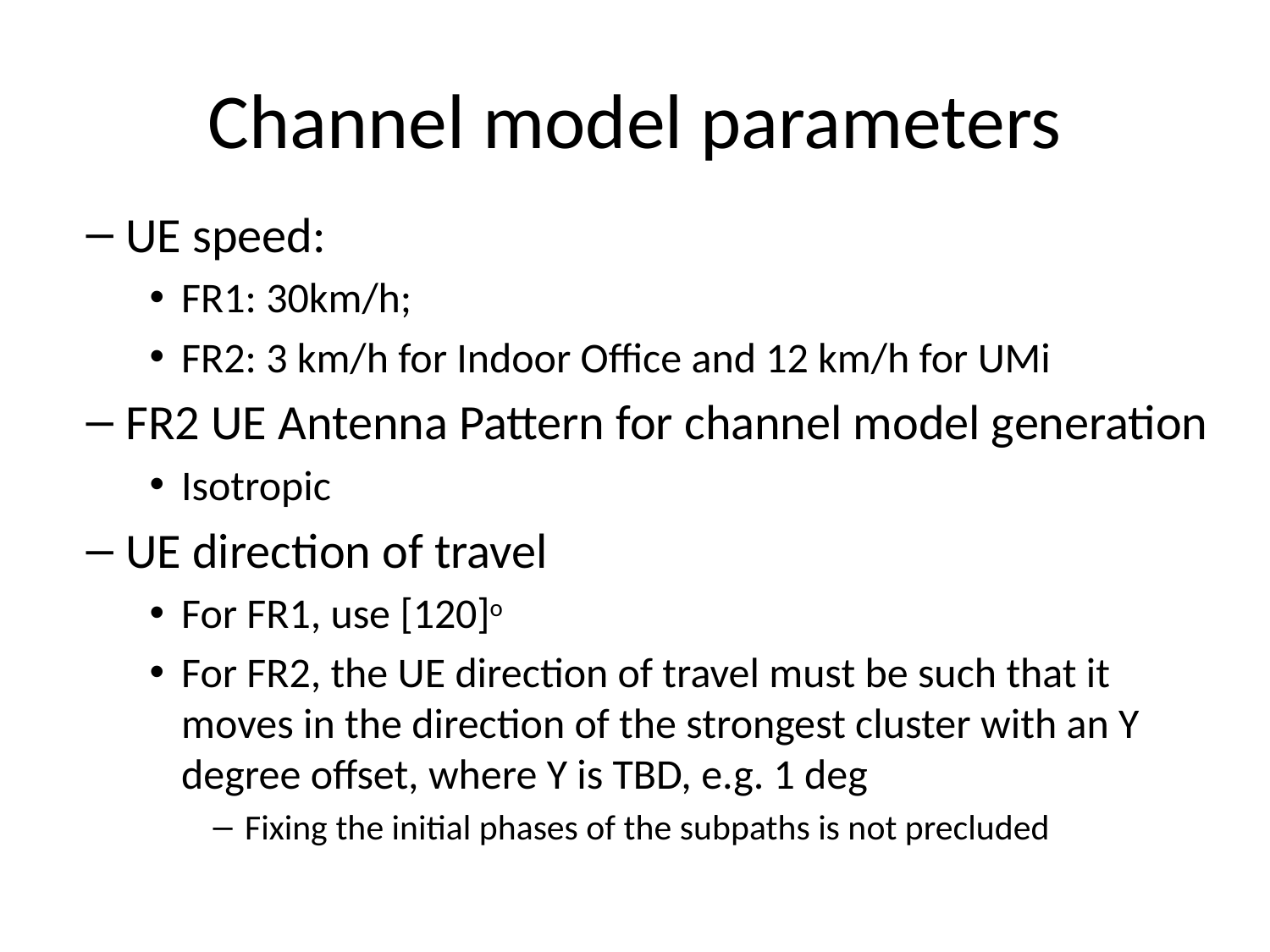

# Channel model parameters
UE speed:
FR1: 30km/h;
FR2: 3 km/h for Indoor Office and 12 km/h for UMi
FR2 UE Antenna Pattern for channel model generation
Isotropic
UE direction of travel
For FR1, use [120]o
For FR2, the UE direction of travel must be such that it moves in the direction of the strongest cluster with an Y degree offset, where Y is TBD, e.g. 1 deg
Fixing the initial phases of the subpaths is not precluded